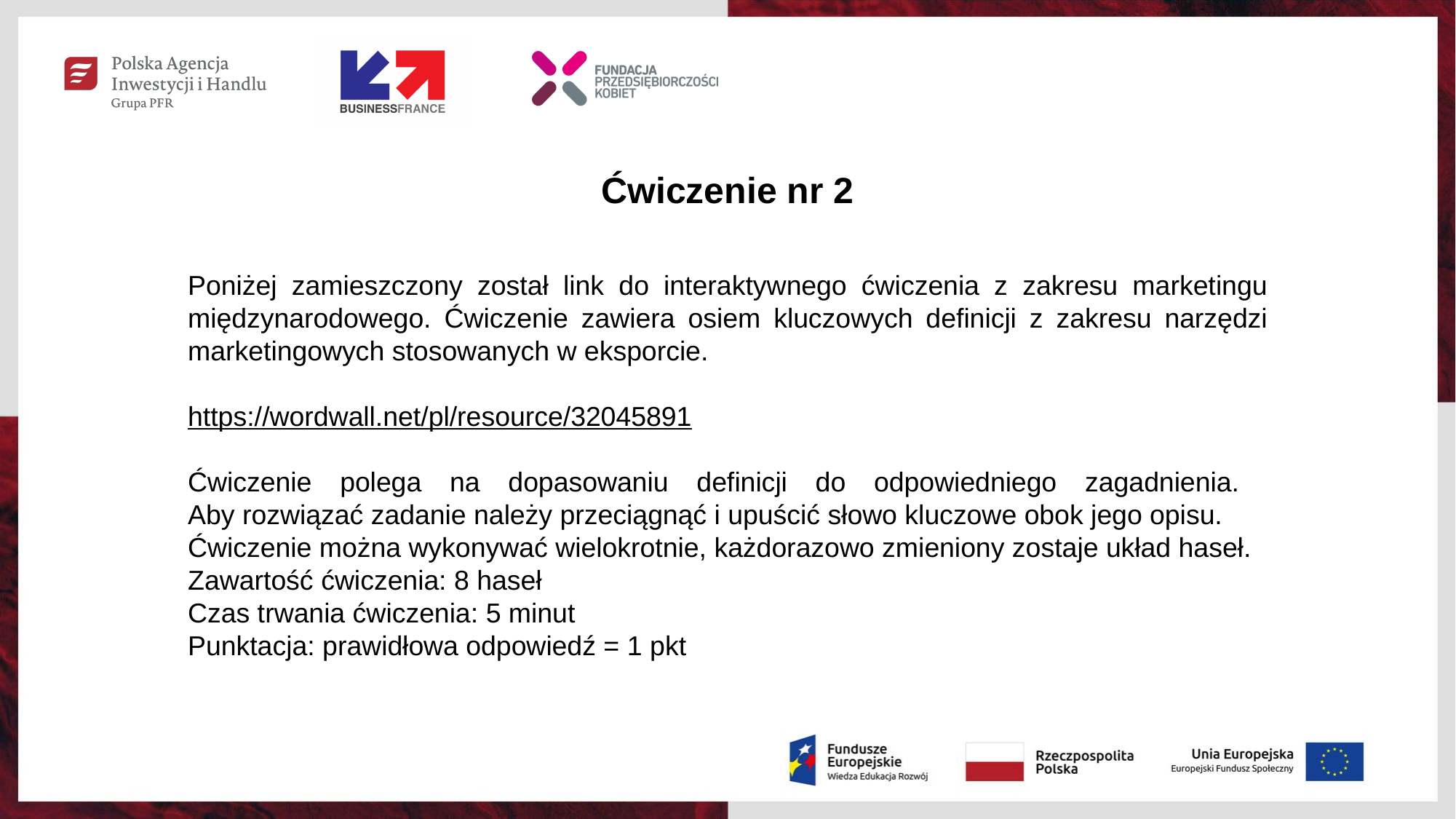

Ćwiczenie nr 2

Poniżej zamieszczony został link do interaktywnego ćwiczenia z zakresu marketingu międzynarodowego. Ćwiczenie zawiera osiem kluczowych definicji z zakresu narzędzi marketingowych stosowanych w eksporcie.

https://wordwall.net/pl/resource/32045891

Ćwiczenie polega na dopasowaniu definicji do odpowiedniego zagadnienia.
Aby rozwiązać zadanie należy przeciągnąć i upuścić słowo kluczowe obok jego opisu.
Ćwiczenie można wykonywać wielokrotnie, każdorazowo zmieniony zostaje układ haseł.
Zawartość ćwiczenia: 8 haseł
Czas trwania ćwiczenia: 5 minut
Punktacja: prawidłowa odpowiedź = 1 pkt